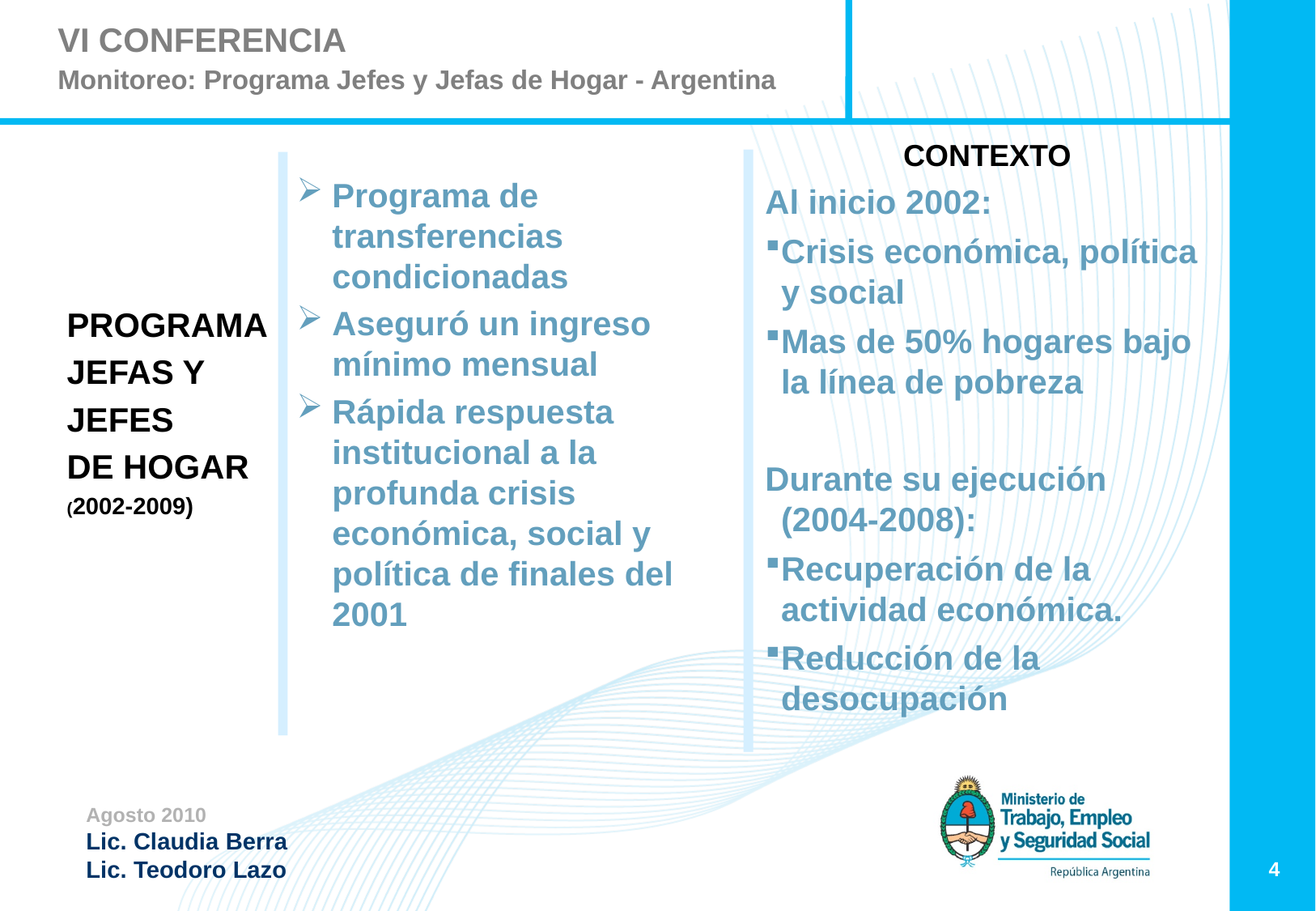

Programa de transferencias condicionadas
Aseguró un ingreso mínimo mensual
Rápida respuesta institucional a la profunda crisis económica, social y política de finales del 2001
CONTEXTO
Al inicio 2002:
Crisis económica, política y social
Mas de 50% hogares bajo la línea de pobreza

Durante su ejecución (2004-2008):
Recuperación de la actividad económica.
Reducción de la desocupación

PROGRAMA
JEFAS Y
JEFES
DE HOGAR
(2002-2009)